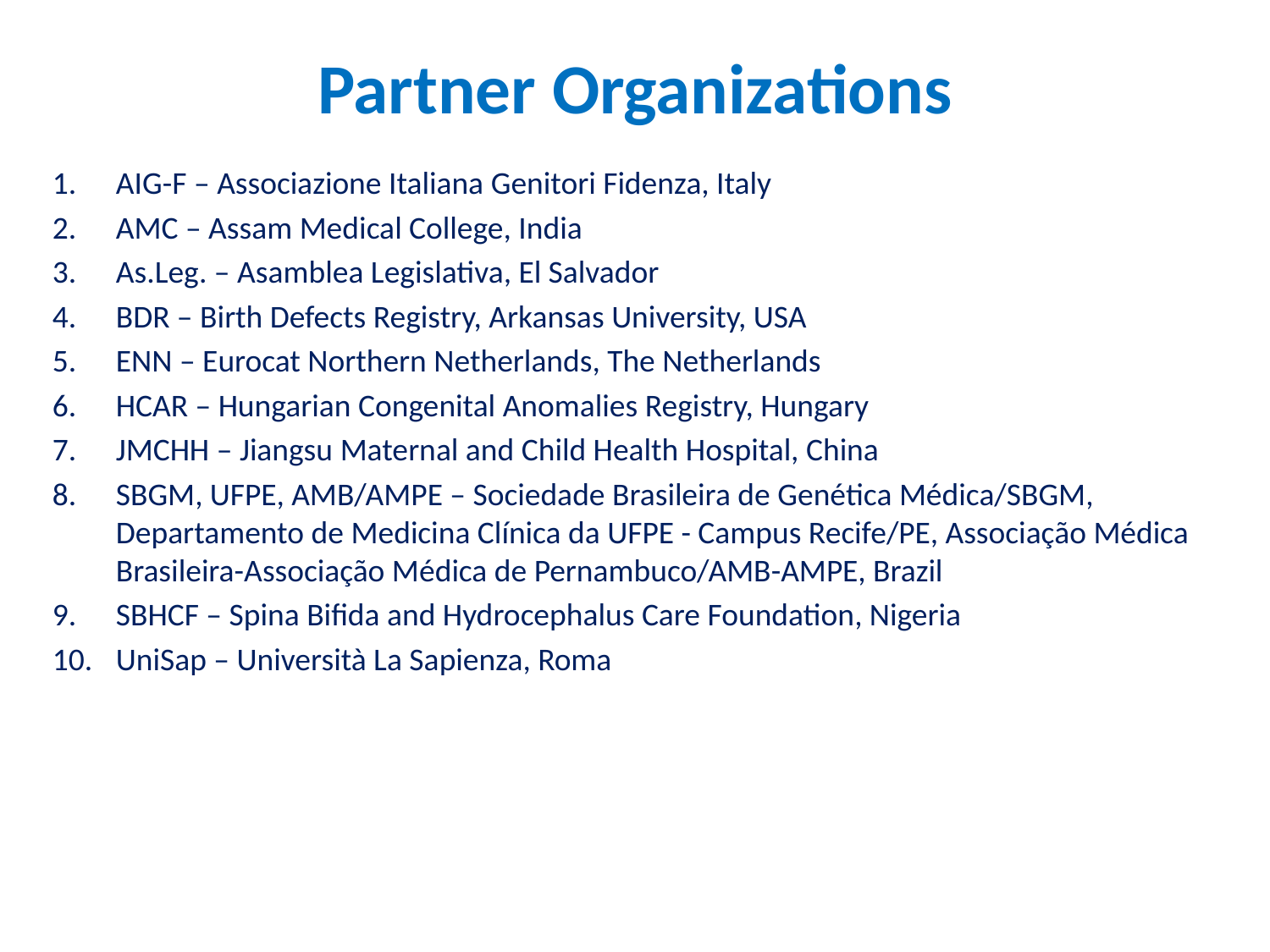

# Partner Organizations
AIG-F – Associazione Italiana Genitori Fidenza, Italy
AMC – Assam Medical College, India
As.Leg. – Asamblea Legislativa, El Salvador
BDR – Birth Defects Registry, Arkansas University, USA
ENN – Eurocat Northern Netherlands, The Netherlands
HCAR – Hungarian Congenital Anomalies Registry, Hungary
JMCHH – Jiangsu Maternal and Child Health Hospital, China
SBGM, UFPE, AMB/AMPE – Sociedade Brasileira de Genética Médica/SBGM,  Departamento de Medicina Clínica da UFPE - Campus Recife/PE, Associação Médica Brasileira-Associação Médica de Pernambuco/AMB-AMPE, Brazil
SBHCF – Spina Bifida and Hydrocephalus Care Foundation, Nigeria
UniSap – Università La Sapienza, Roma